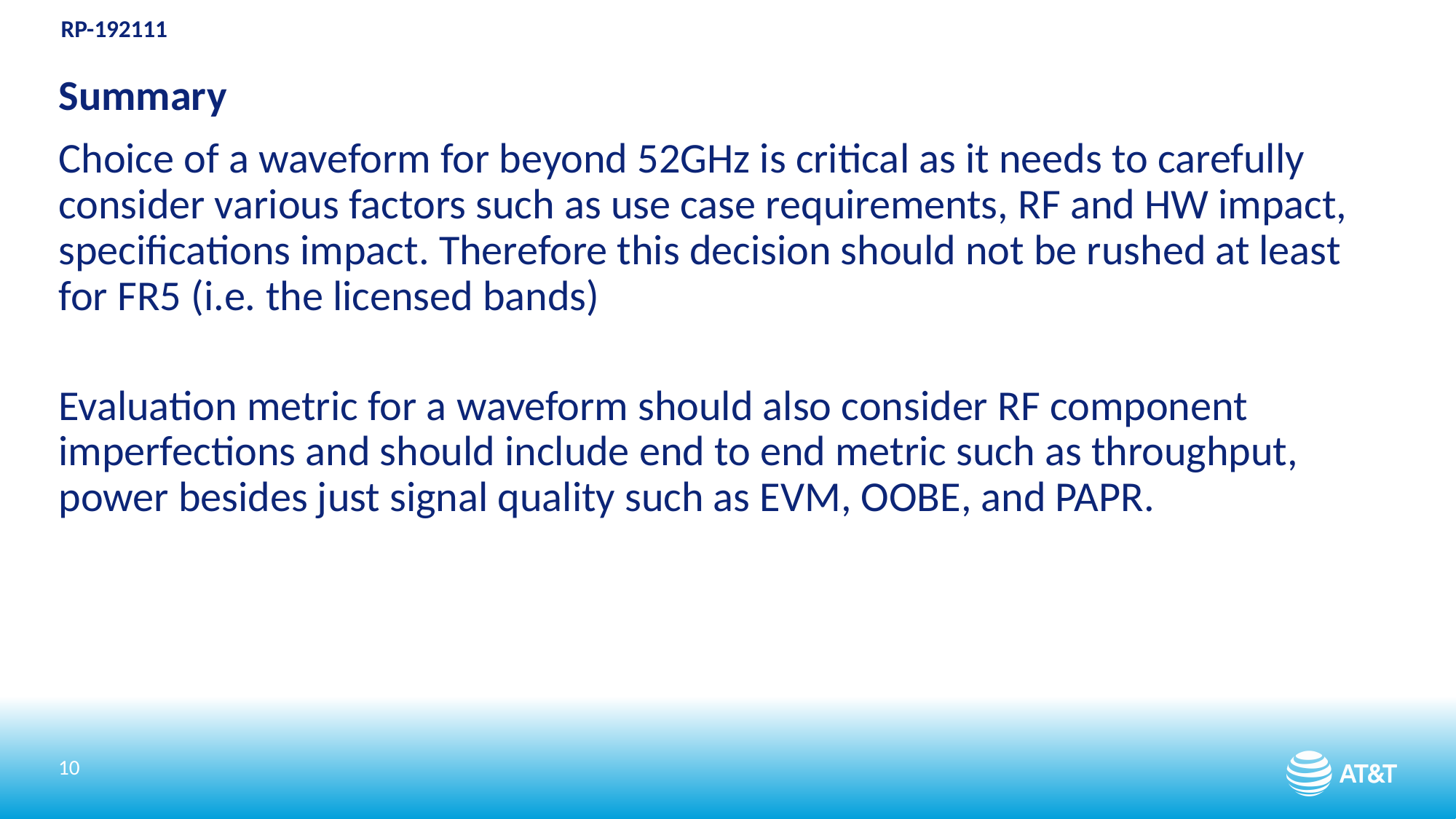

# Summary
Choice of a waveform for beyond 52GHz is critical as it needs to carefully consider various factors such as use case requirements, RF and HW impact, specifications impact. Therefore this decision should not be rushed at least for FR5 (i.e. the licensed bands)

Evaluation metric for a waveform should also consider RF component imperfections and should include end to end metric such as throughput, power besides just signal quality such as EVM, OOBE, and PAPR.
10